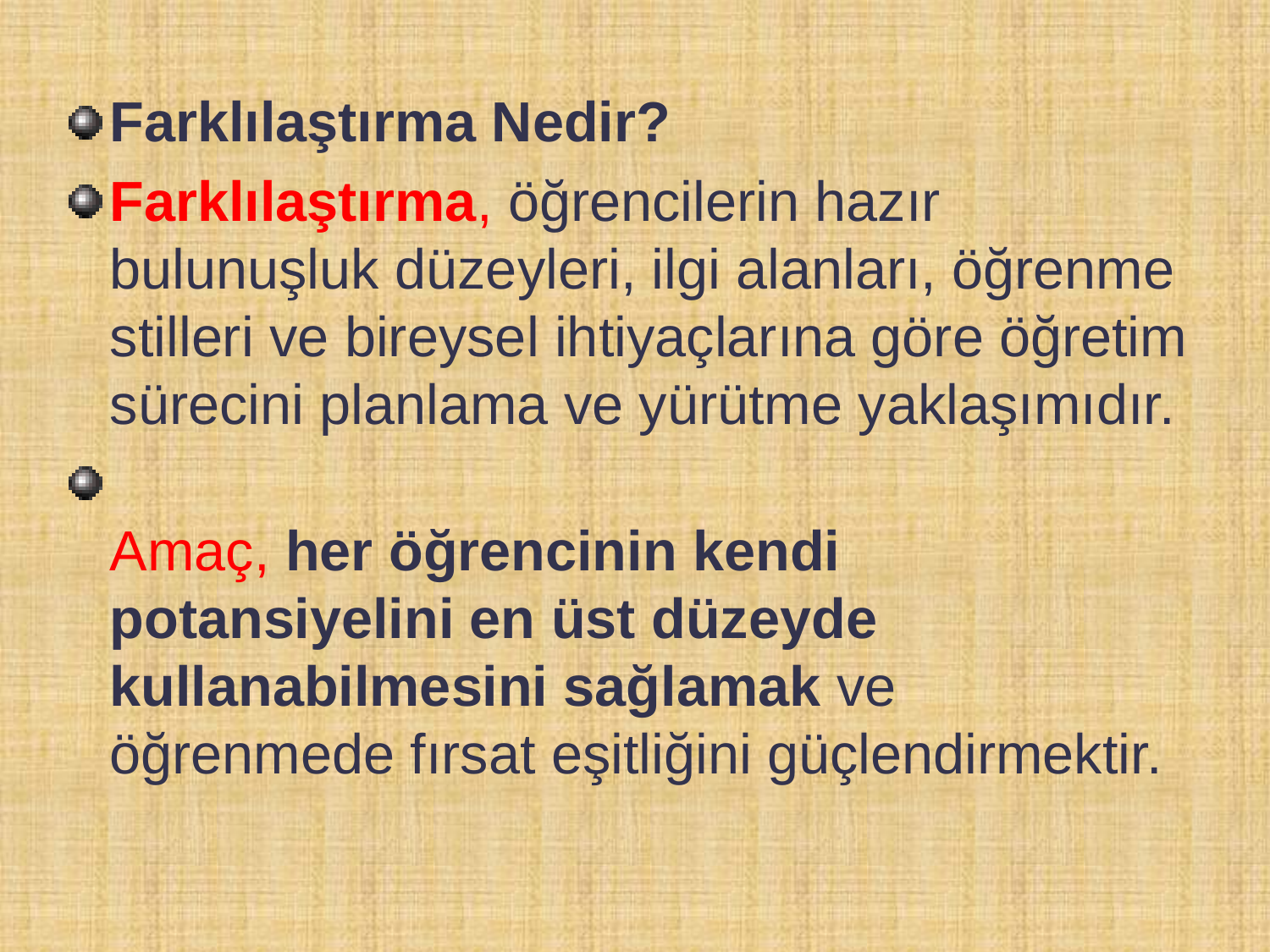

Farklılaştırma Nedir?
Farklılaştırma, öğrencilerin hazır bulunuşluk düzeyleri, ilgi alanları, öğrenme stilleri ve bireysel ihtiyaçlarına göre öğretim sürecini planlama ve yürütme yaklaşımıdır.
Amaç, her öğrencinin kendi potansiyelini en üst düzeyde kullanabilmesini sağlamak ve öğrenmede fırsat eşitliğini güçlendirmektir.